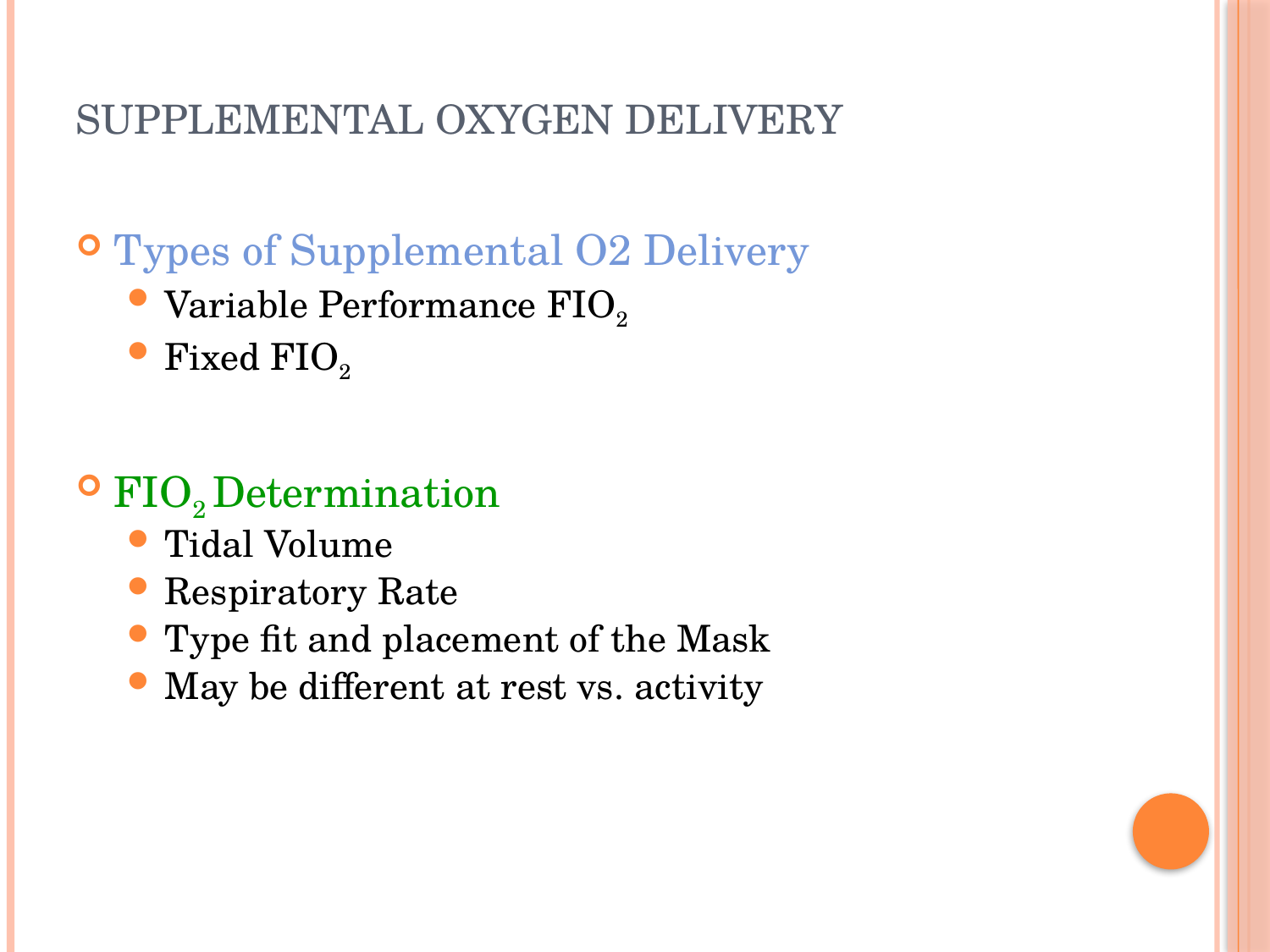

# Supplemental Oxygen Delivery
Types of Supplemental O2 Delivery
Variable Performance FIO2
Fixed FIO2

FIO2 Determination
Tidal Volume
Respiratory Rate
Type fit and placement of the Mask
May be different at rest vs. activity